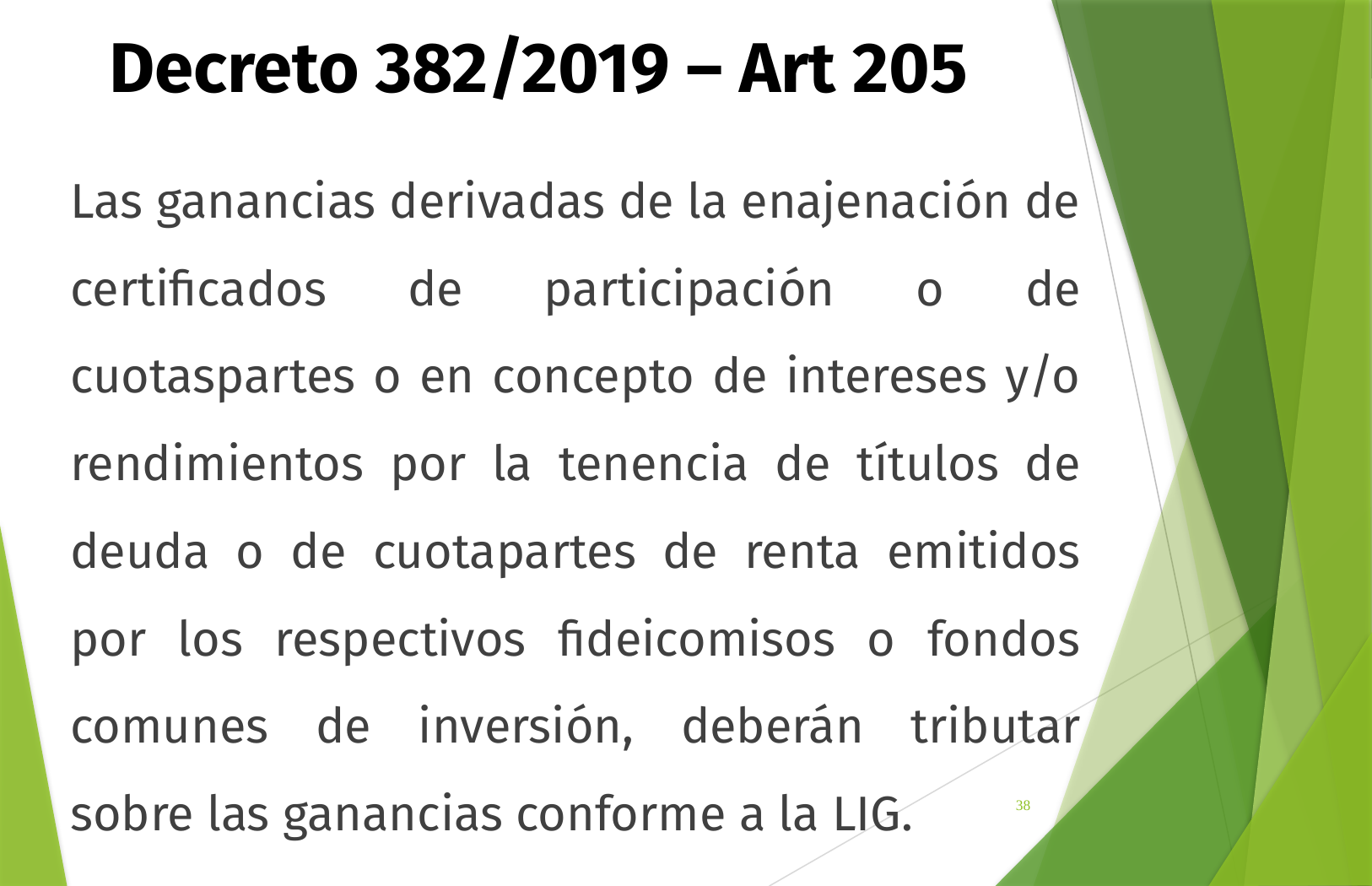

# Decreto 382/2019 – Art 205
Las ganancias derivadas de la enajenación de certificados de participación o de cuotaspartes o en concepto de intereses y/o rendimientos por la tenencia de títulos de deuda o de cuotapartes de renta emitidos por los respectivos fideicomisos o fondos comunes de inversión, deberán tributar sobre las ganancias conforme a la LIG.
38